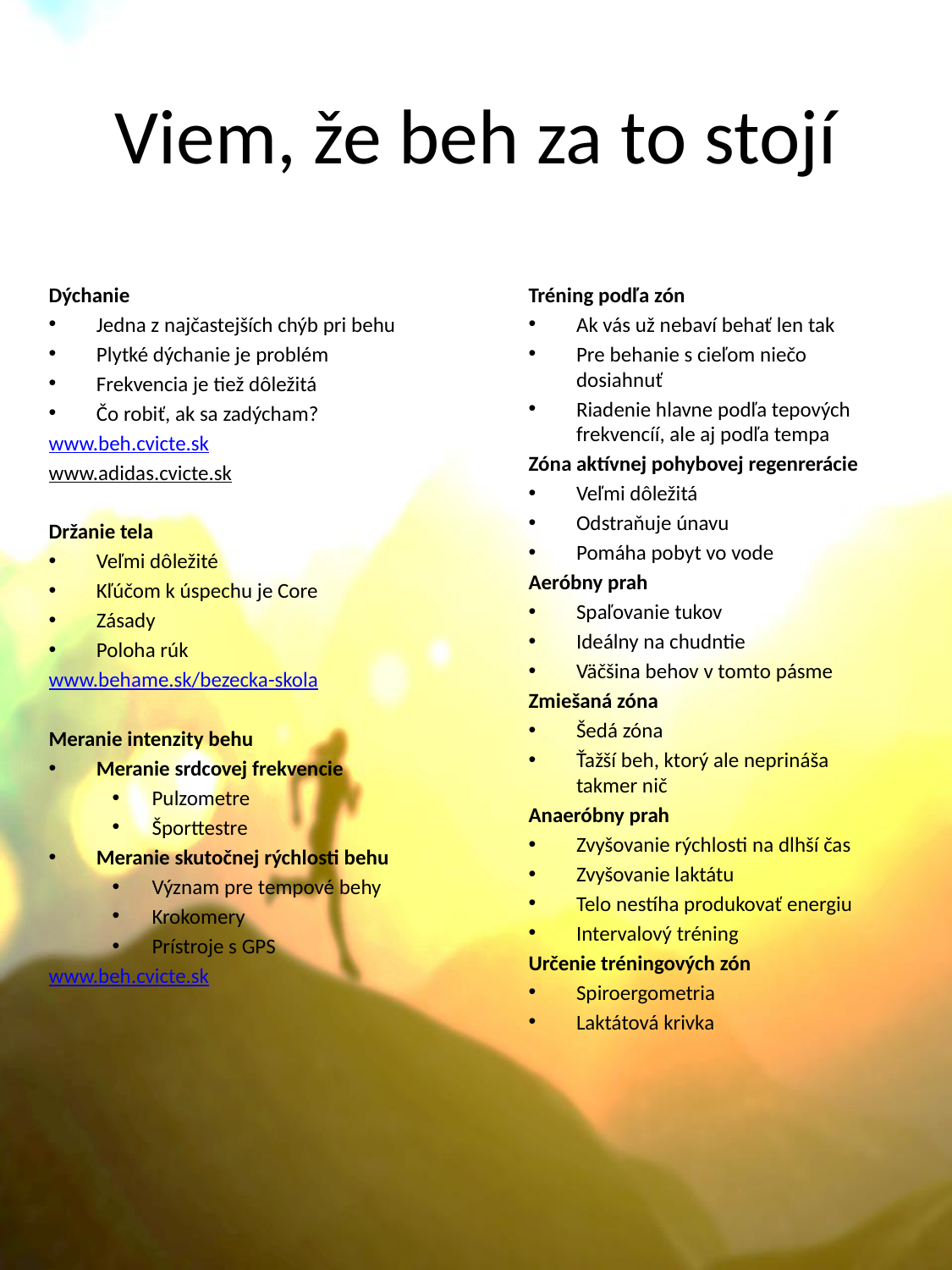

# Viem, že beh za to stojí
Dýchanie
Jedna z najčastejších chýb pri behu
Plytké dýchanie je problém
Frekvencia je tiež dôležitá
Čo robiť, ak sa zadýcham?
www.beh.cvicte.sk
www.adidas.cvicte.sk

Držanie tela
Veľmi dôležité
Kľúčom k úspechu je Core
Zásady
Poloha rúk
www.behame.sk/bezecka-skola

Meranie intenzity behu
Meranie srdcovej frekvencie
Pulzometre
Športtestre
Meranie skutočnej rýchlosti behu
Význam pre tempové behy
Krokomery
Prístroje s GPS
www.beh.cvicte.sk

Tréning podľa zón
Ak vás už nebaví behať len tak
Pre behanie s cieľom niečo dosiahnuť
Riadenie hlavne podľa tepových frekvencíí, ale aj podľa tempa
Zóna aktívnej pohybovej regenrerácie
Veľmi dôležitá
Odstraňuje únavu
Pomáha pobyt vo vode
Aeróbny prah
Spaľovanie tukov
Ideálny na chudntie
Väčšina behov v tomto pásme
Zmiešaná zóna
Šedá zóna
Ťažší beh, ktorý ale neprináša takmer nič
Anaeróbny prah
Zvyšovanie rýchlosti na dlhší čas
Zvyšovanie laktátu
Telo nestíha produkovať energiu
Intervalový tréning
Určenie tréningových zón
Spiroergometria
Laktátová krivka